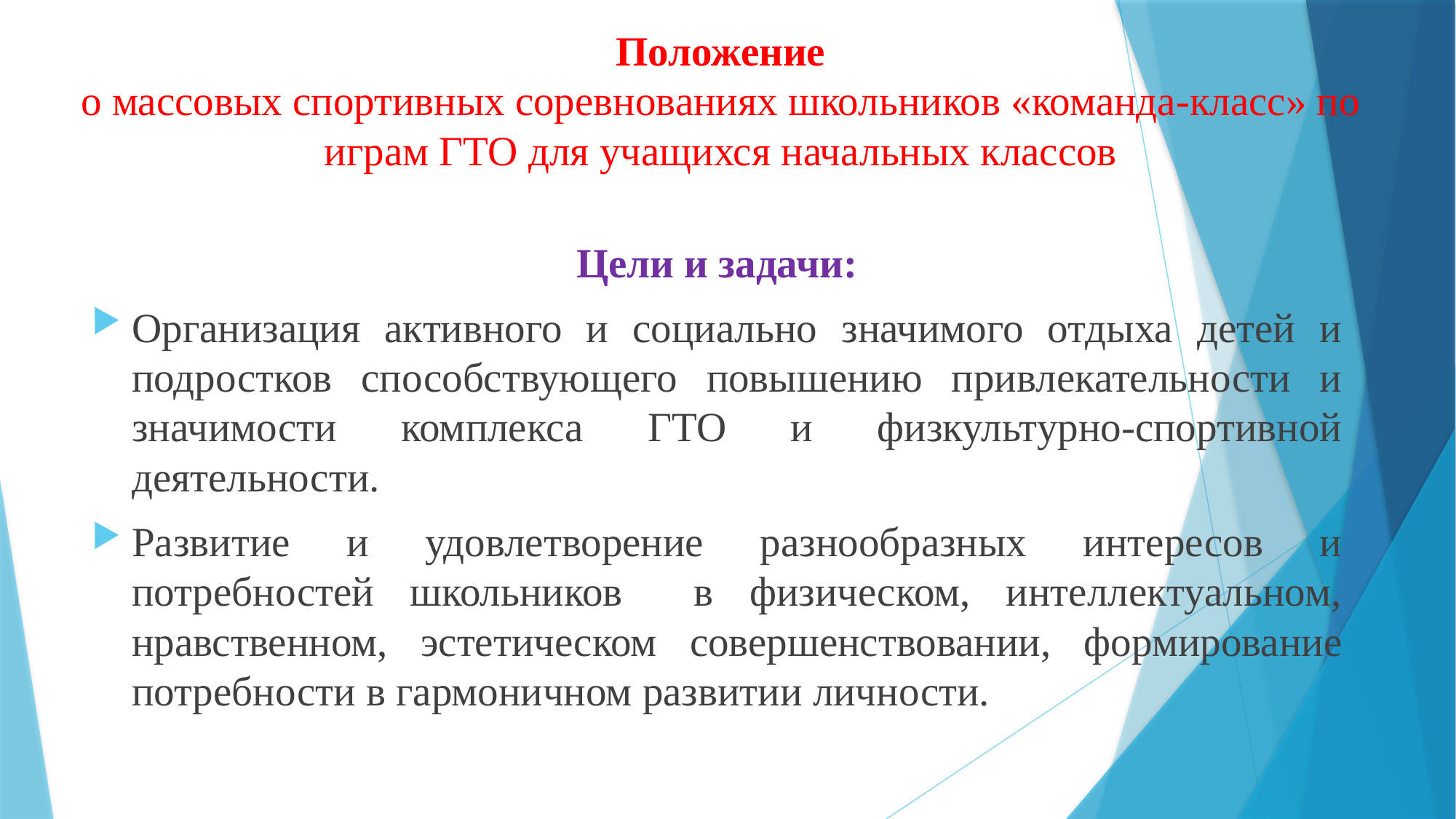

# Положение о массовых спортивных соревнованиях школьников «команда-класс» по играм ГТО для учащихся начальных классов
Цели и задачи:
Организация активного и социально значимого отдыха детей и подростков способствующего повышению привлекательности и значимости комплекса ГТО и физкультурно-спортивной деятельности.
Развитие и удовлетворение разнообразных интересов и потребностей школьников  в физическом, интеллектуальном, нравственном, эстетическом совершенствовании, формирование потребности в гармоничном развитии личности.